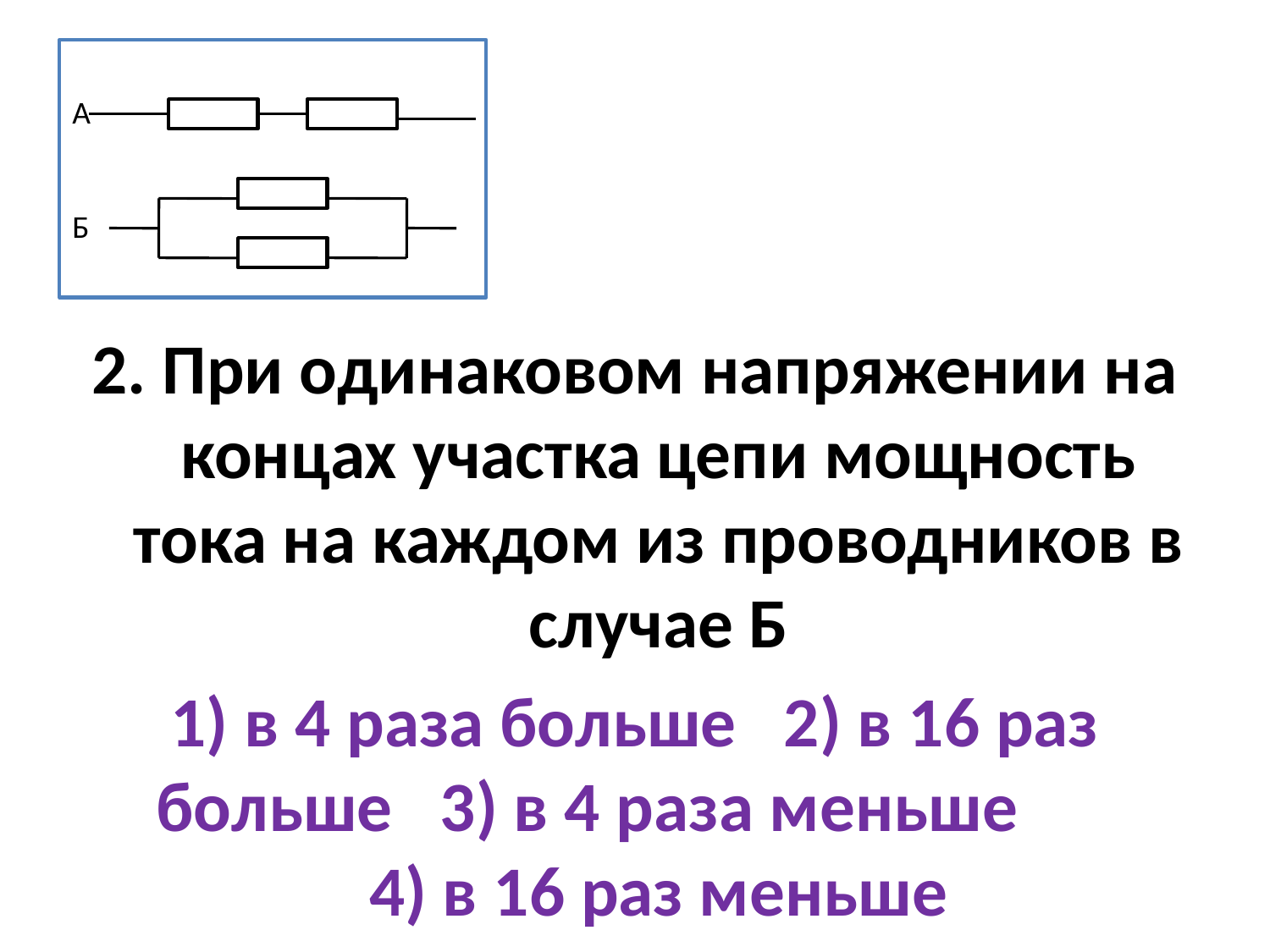

# А Б

2. При одинаковом напряжении на концах участка цепи мощность тока на каждом из проводников в случае Б
1) в 4 раза больше   2) в 16 раз больше   3) в 4 раза меньше          4) в 16 раз меньше